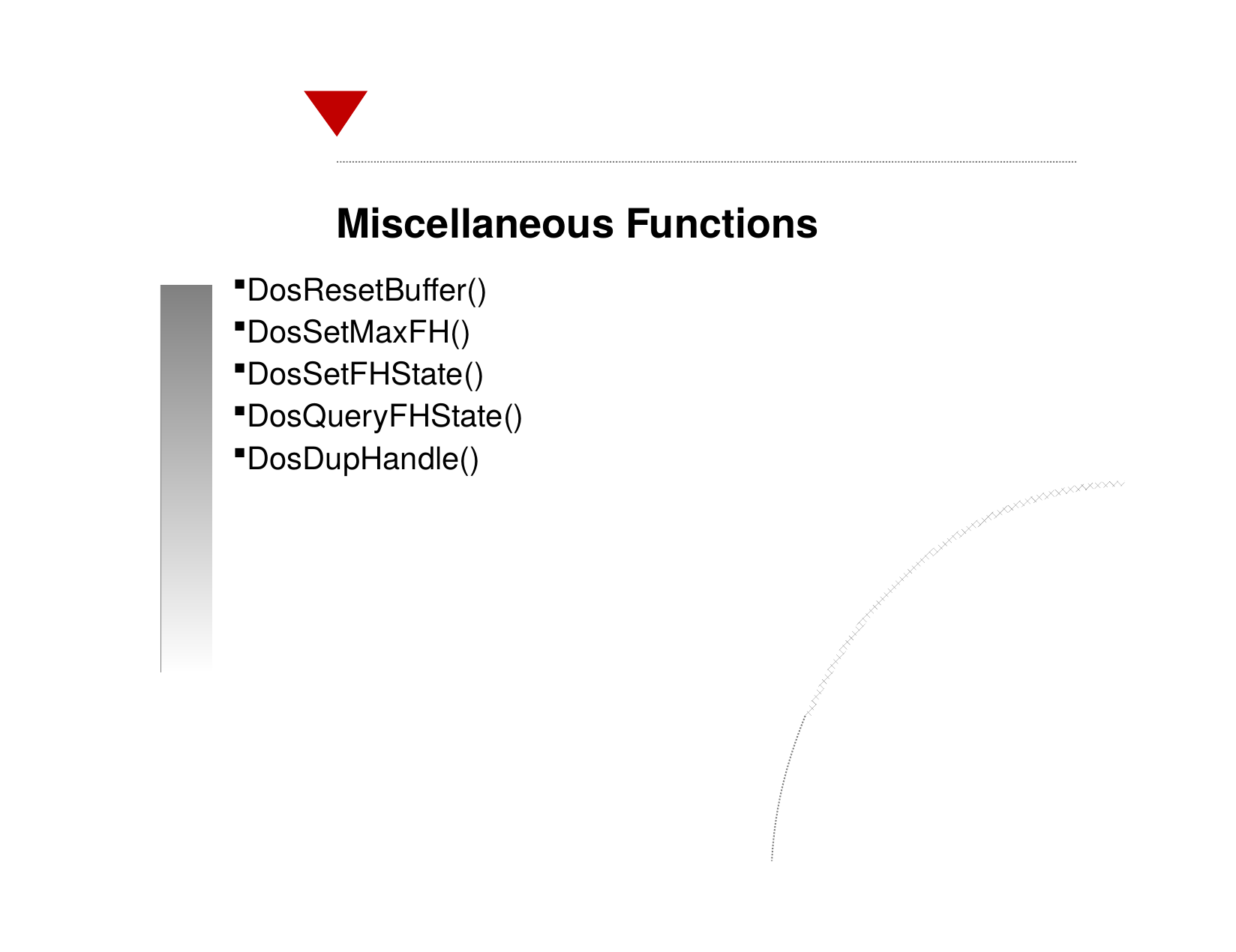

Miscellaneous Functions
DosResetBuffer()
DosSetMaxFH()
DosSetFHState()
DosQueryFHState()
DosDupHandle()